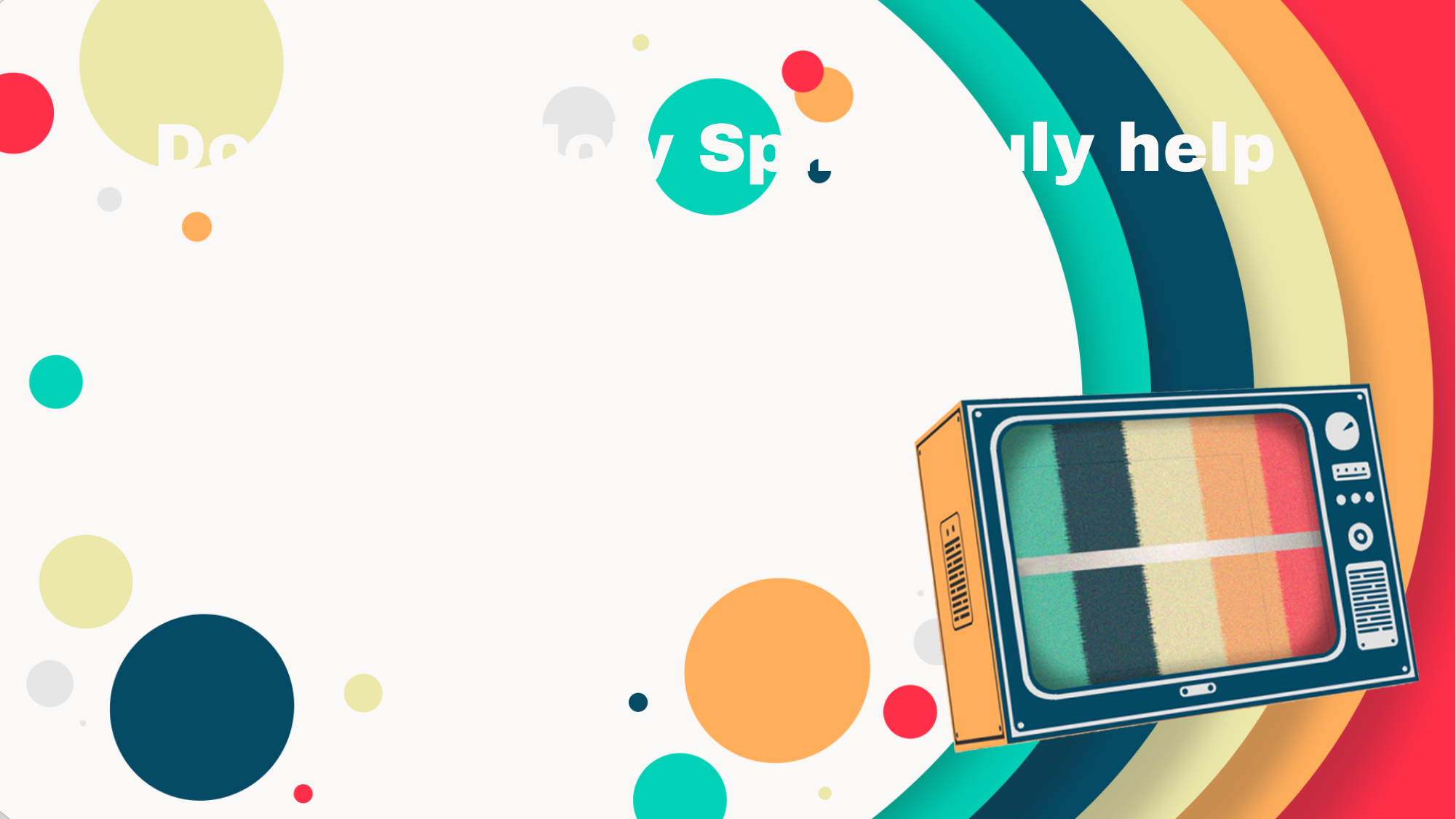

9. Does the Holy Spirit truly help us
	live for God?
ANSWER:
Yes